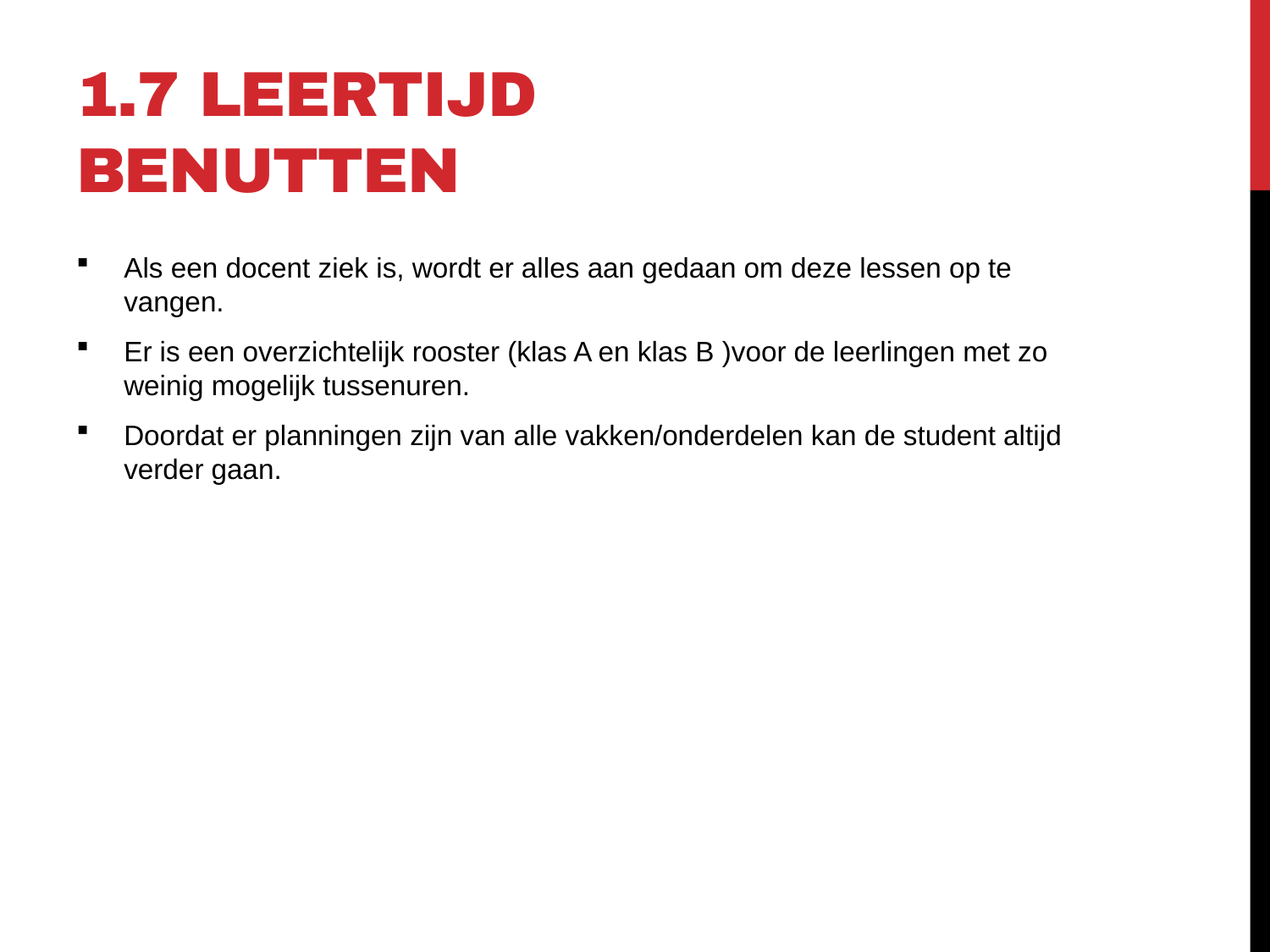

# 1.7 leertijd benutten
Als een docent ziek is, wordt er alles aan gedaan om deze lessen op te vangen.
Er is een overzichtelijk rooster (klas A en klas B )voor de leerlingen met zo weinig mogelijk tussenuren.
Doordat er planningen zijn van alle vakken/onderdelen kan de student altijd verder gaan.